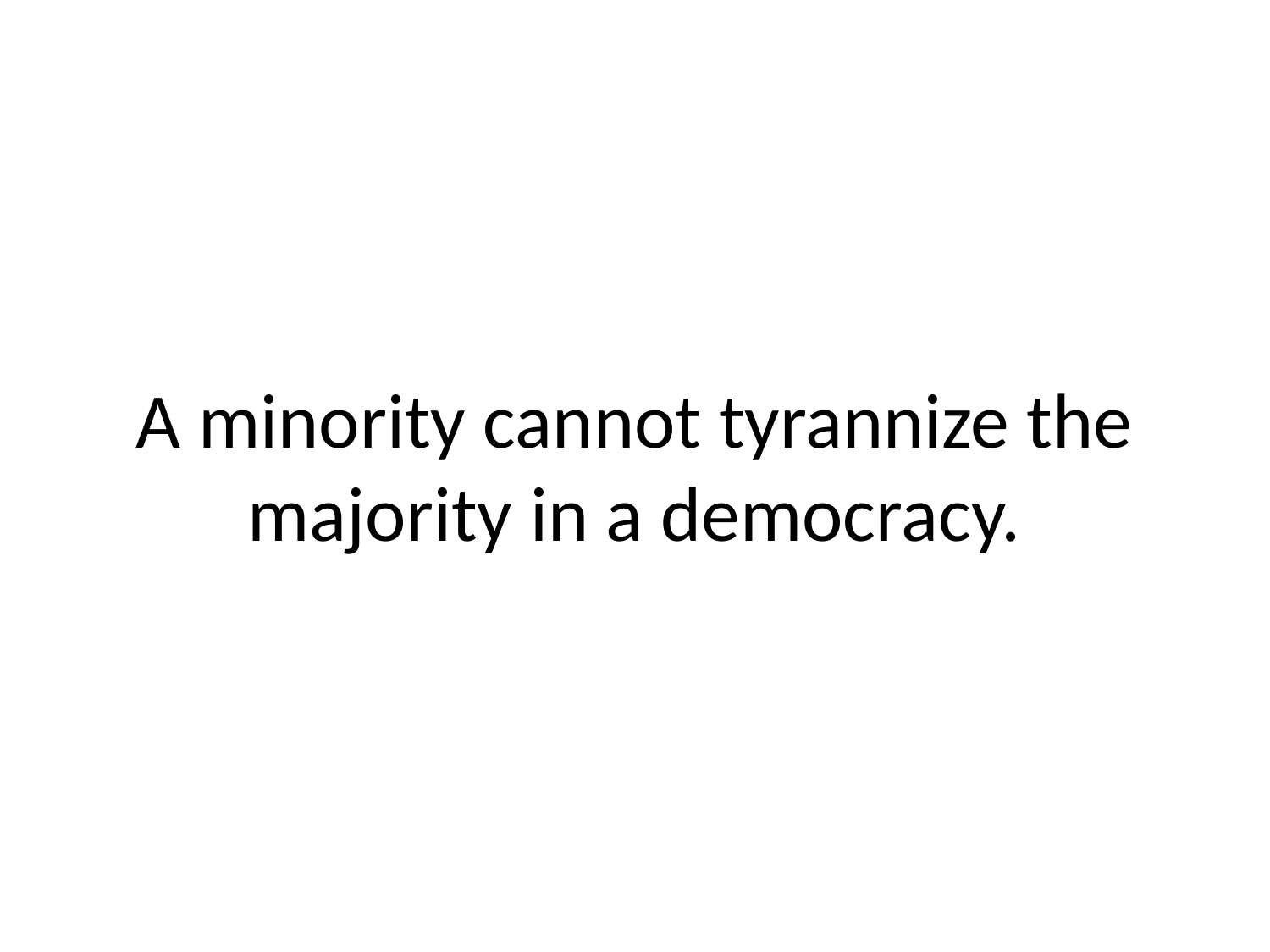

# A minority cannot tyrannize the majority in a democracy.